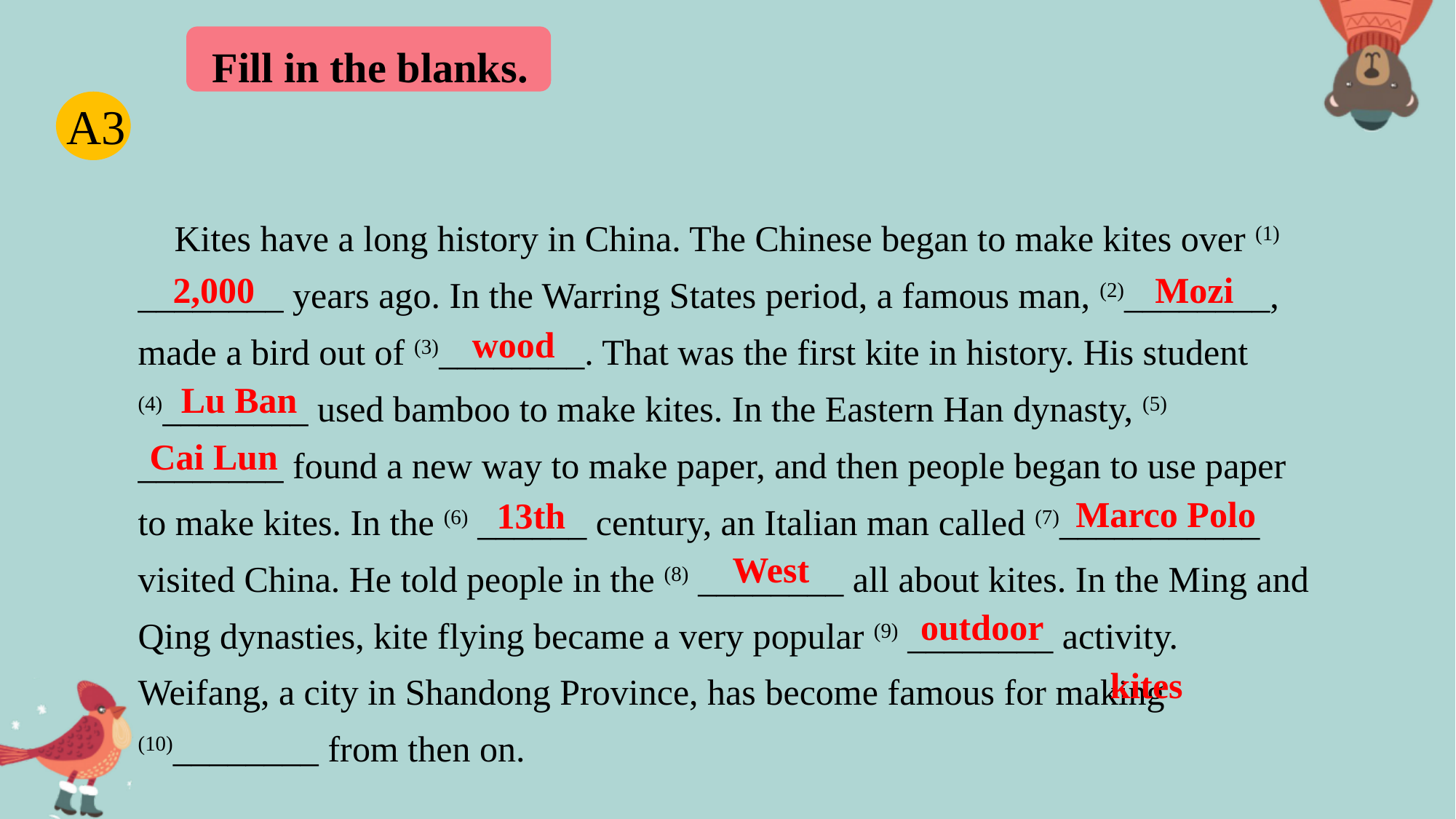

Fill in the blanks.

A3

    Kites have a long history in China. The Chinese began to make kites over (1) ________ years ago. In the Warring States period, a famous man, (2)________, made a bird out of (3)________. That was the first kite in history. His student (4)________ used bamboo to make kites. In the Eastern Han dynasty, (5) ________ found a new way to make paper, and then people began to use paper to make kites. In the (6) ______ century, an Italian man called (7)___________ visited China. He told people in the (8) ________ all about kites. In the Ming and Qing dynasties, kite flying became a very popular (9) ________ activity. Weifang, a city in Shandong Province, has become famous for making (10)________ from then on.
2,000
Mozi
wood
Lu Ban
Cai Lun
Marco Polo
13th
West
outdoor
kites